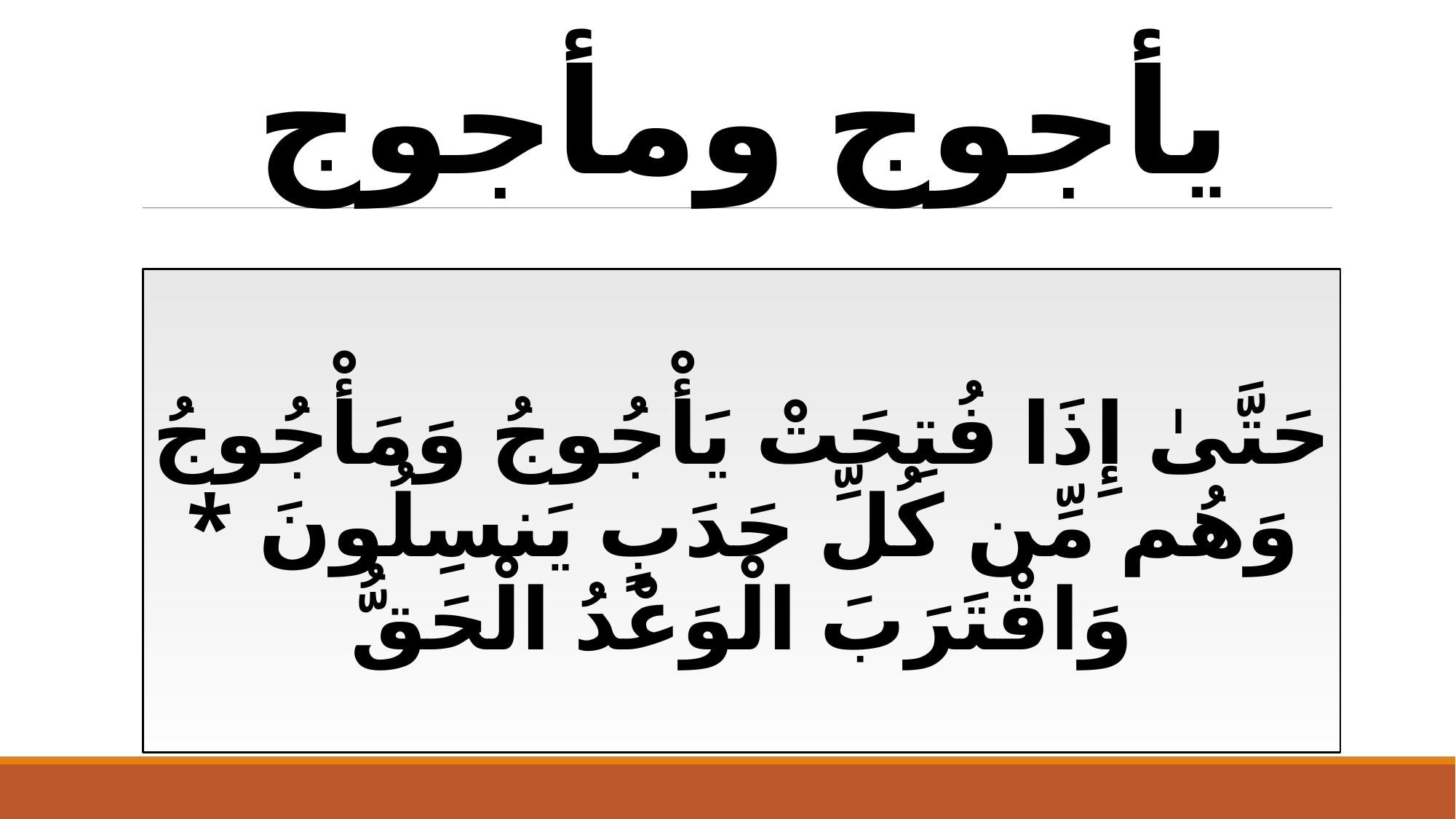

# يأجوج ومأجوج

حَتَّىٰ إِذَا فُتِحَتْ يَأْجُوجُ وَمَأْجُوجُ وَهُم مِّن كُلِّ حَدَبٍ يَنسِلُونَ * وَاقْتَرَبَ الْوَعْدُ الْحَقُّ